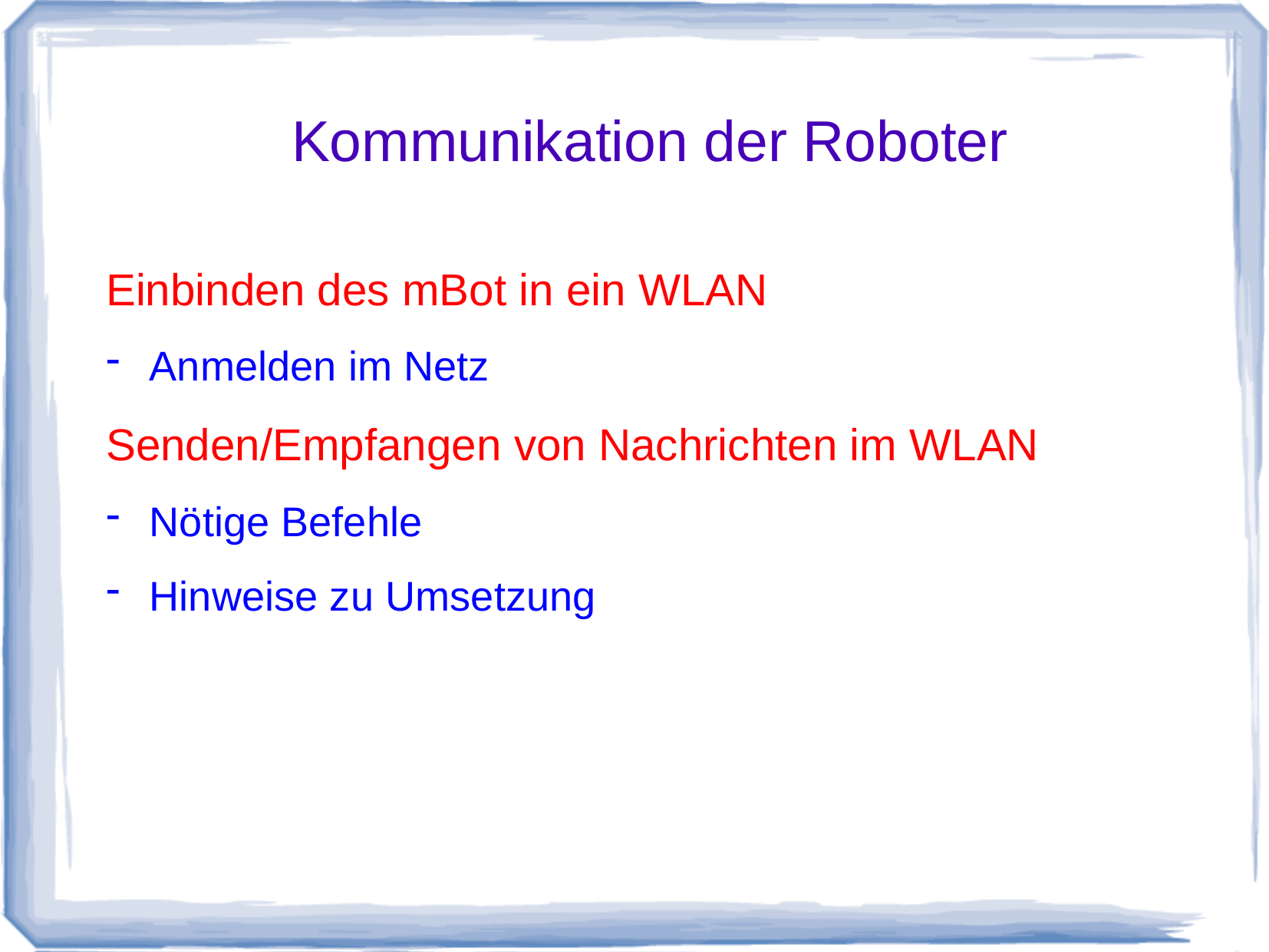

Kommunikation der Roboter

Einbinden des mBot in ein WLAN
Anmelden im Netz
Senden/Empfangen von Nachrichten im WLAN
Nötige Befehle
Hinweise zu Umsetzung